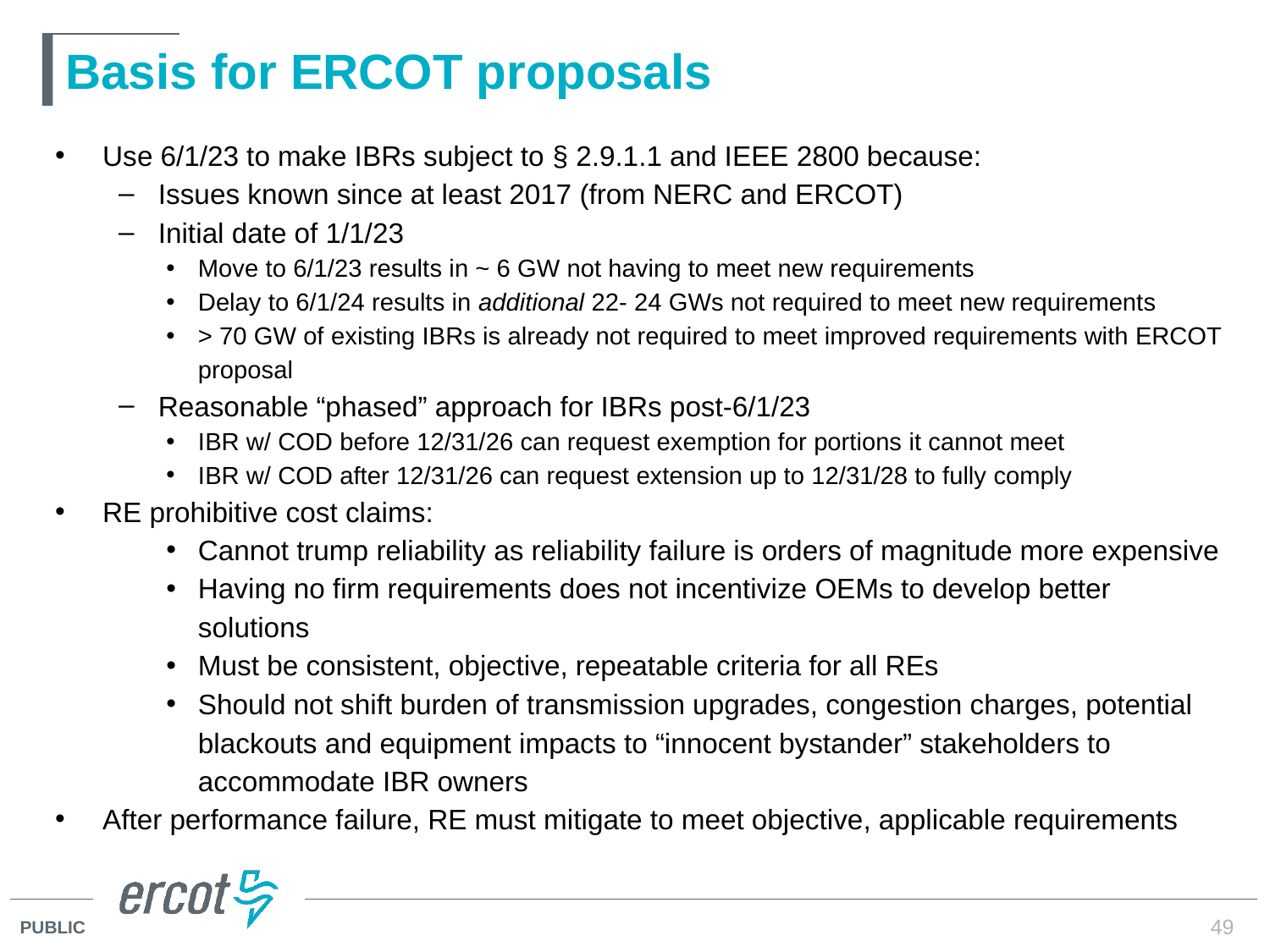

# Basis for ERCOT proposals
Use 6/1/23 to make IBRs subject to § 2.9.1.1 and IEEE 2800 because:
Issues known since at least 2017 (from NERC and ERCOT)
Initial date of 1/1/23
Move to 6/1/23 results in ~ 6 GW not having to meet new requirements
Delay to 6/1/24 results in additional 22- 24 GWs not required to meet new requirements
> 70 GW of existing IBRs is already not required to meet improved requirements with ERCOT proposal
Reasonable “phased” approach for IBRs post-6/1/23
IBR w/ COD before 12/31/26 can request exemption for portions it cannot meet
IBR w/ COD after 12/31/26 can request extension up to 12/31/28 to fully comply
RE prohibitive cost claims:
Cannot trump reliability as reliability failure is orders of magnitude more expensive
Having no firm requirements does not incentivize OEMs to develop better solutions
Must be consistent, objective, repeatable criteria for all REs
Should not shift burden of transmission upgrades, congestion charges, potential blackouts and equipment impacts to “innocent bystander” stakeholders to accommodate IBR owners
After performance failure, RE must mitigate to meet objective, applicable requirements
49